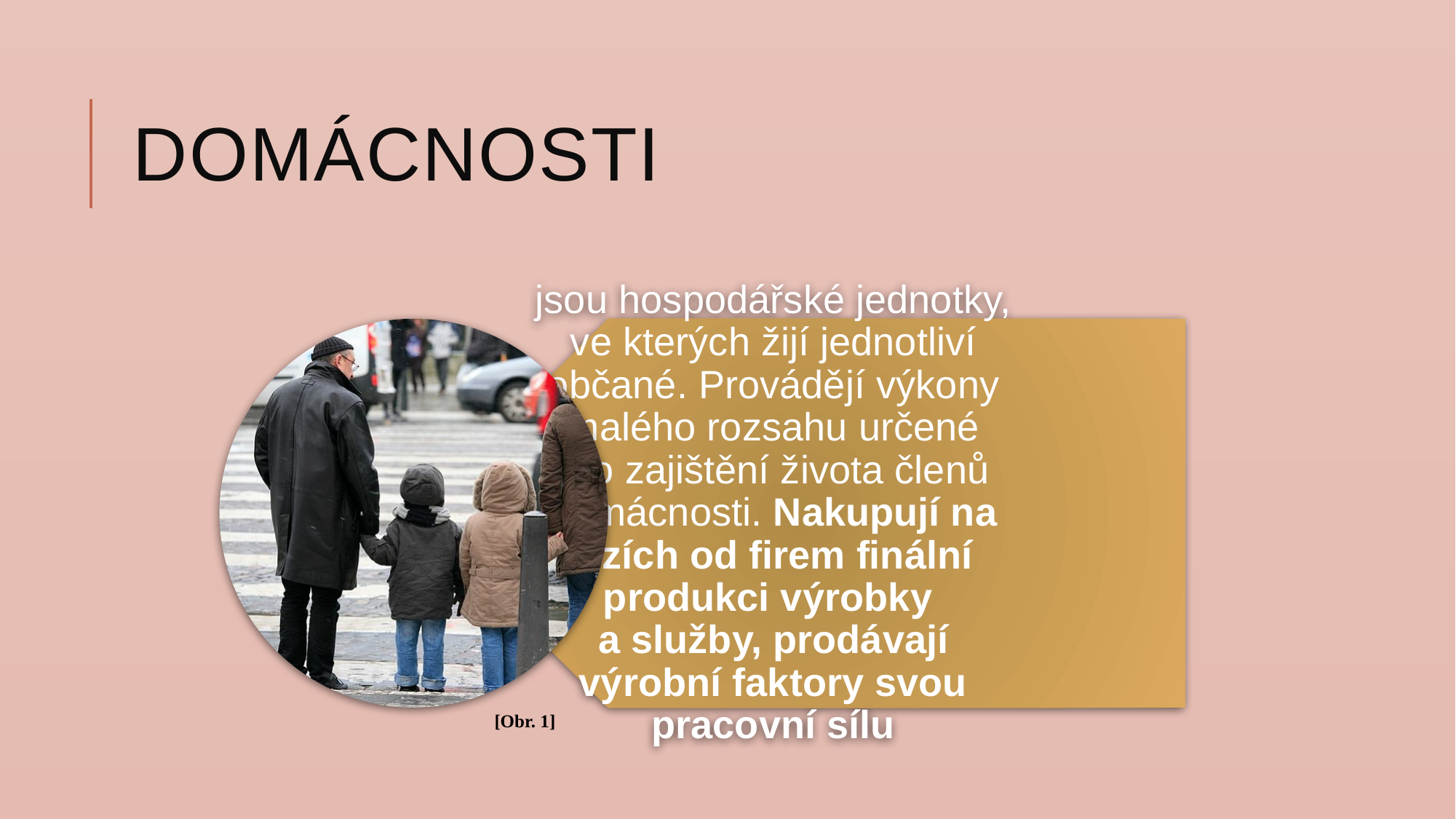

# DOMÁCNOSTI
jsou hospodářské jednotky, ve kterých žijí jednotliví občané. Provádějí výkony malého rozsahu určené pro zajištění života členů domácnosti. Nakupují na trzích od firem finální produkci výrobky
a služby, prodávají výrobní faktory svou pracovní sílu
 [Obr. 1]